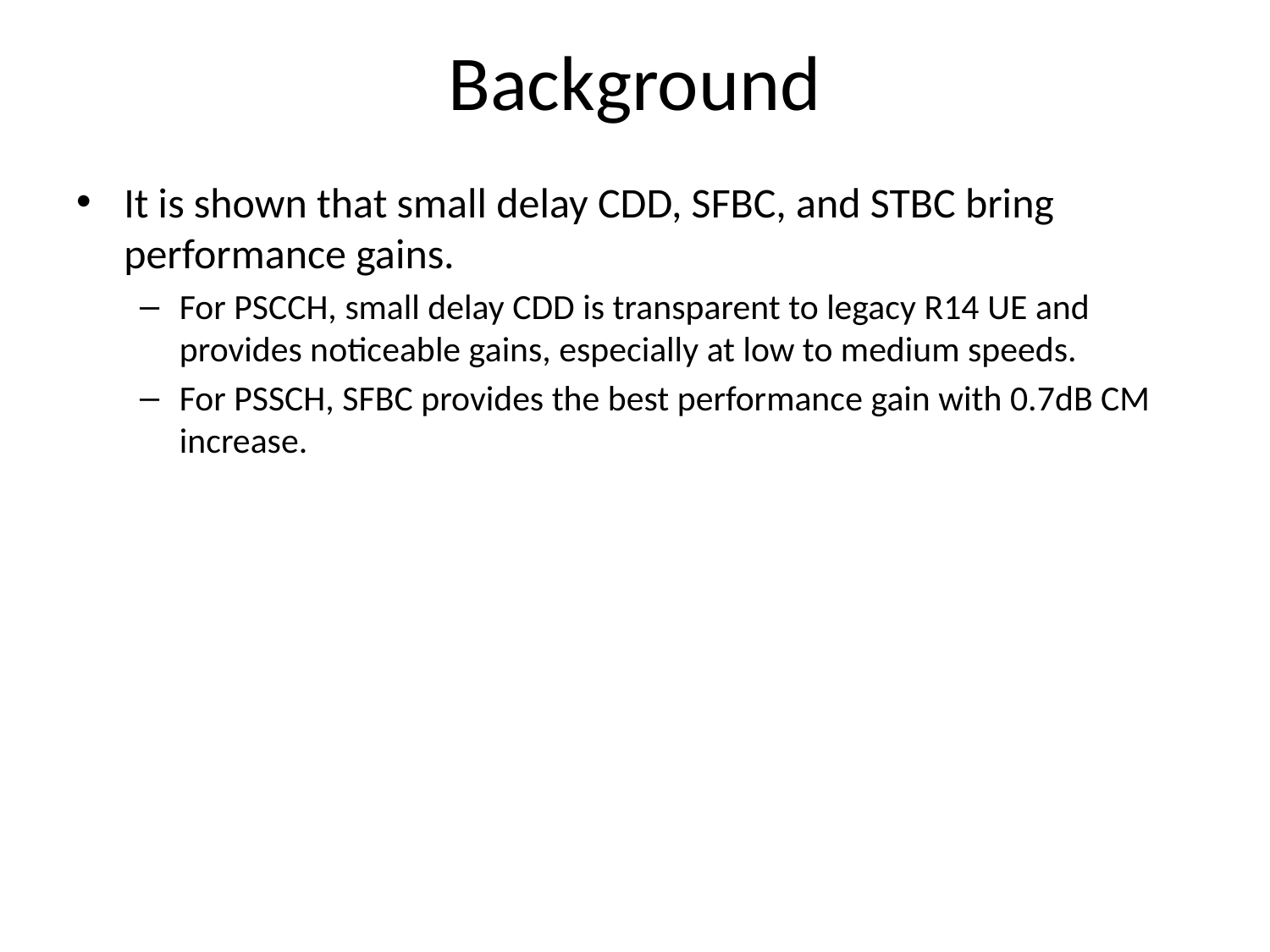

# Background
It is shown that small delay CDD, SFBC, and STBC bring performance gains.
For PSCCH, small delay CDD is transparent to legacy R14 UE and provides noticeable gains, especially at low to medium speeds.
For PSSCH, SFBC provides the best performance gain with 0.7dB CM increase.